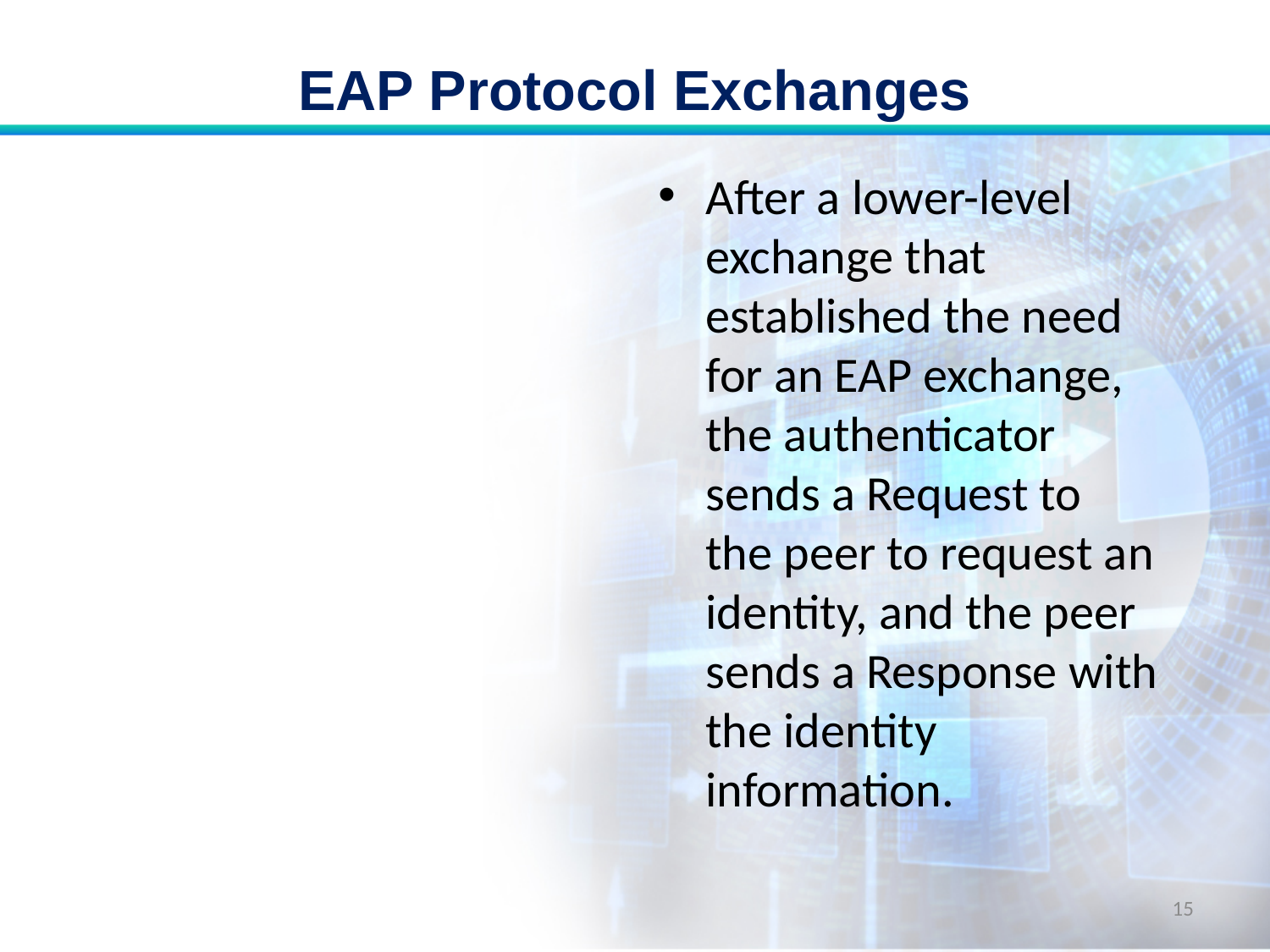

# EAP Protocol Exchanges
After a lower-level exchange that established the need for an EAP exchange, the authenticator sends a Request to the peer to request an identity, and the peer sends a Response with the identity information.
15